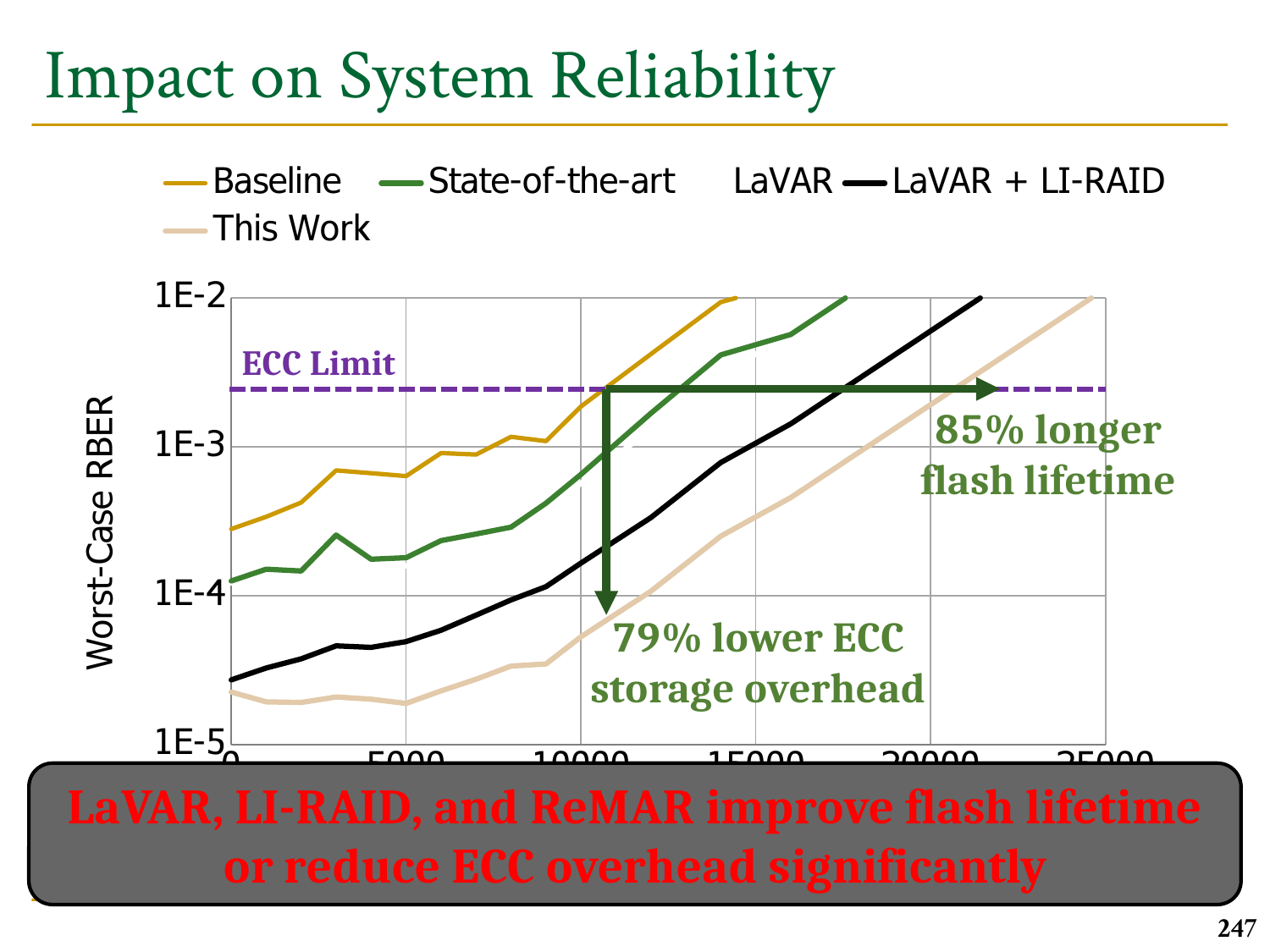

# Impact on System Reliability

### Chart

| Category | Baseline | State-of-the-art | LaVAR | LaVAR + LI-RAID | This Work |
|---|---|---|---|---|---|
ECC Limit
85% longer flash lifetime
79% lower ECC storage overhead
LaVAR, LI-RAID, and ReMAR improve flash lifetime or reduce ECC overhead significantly
247